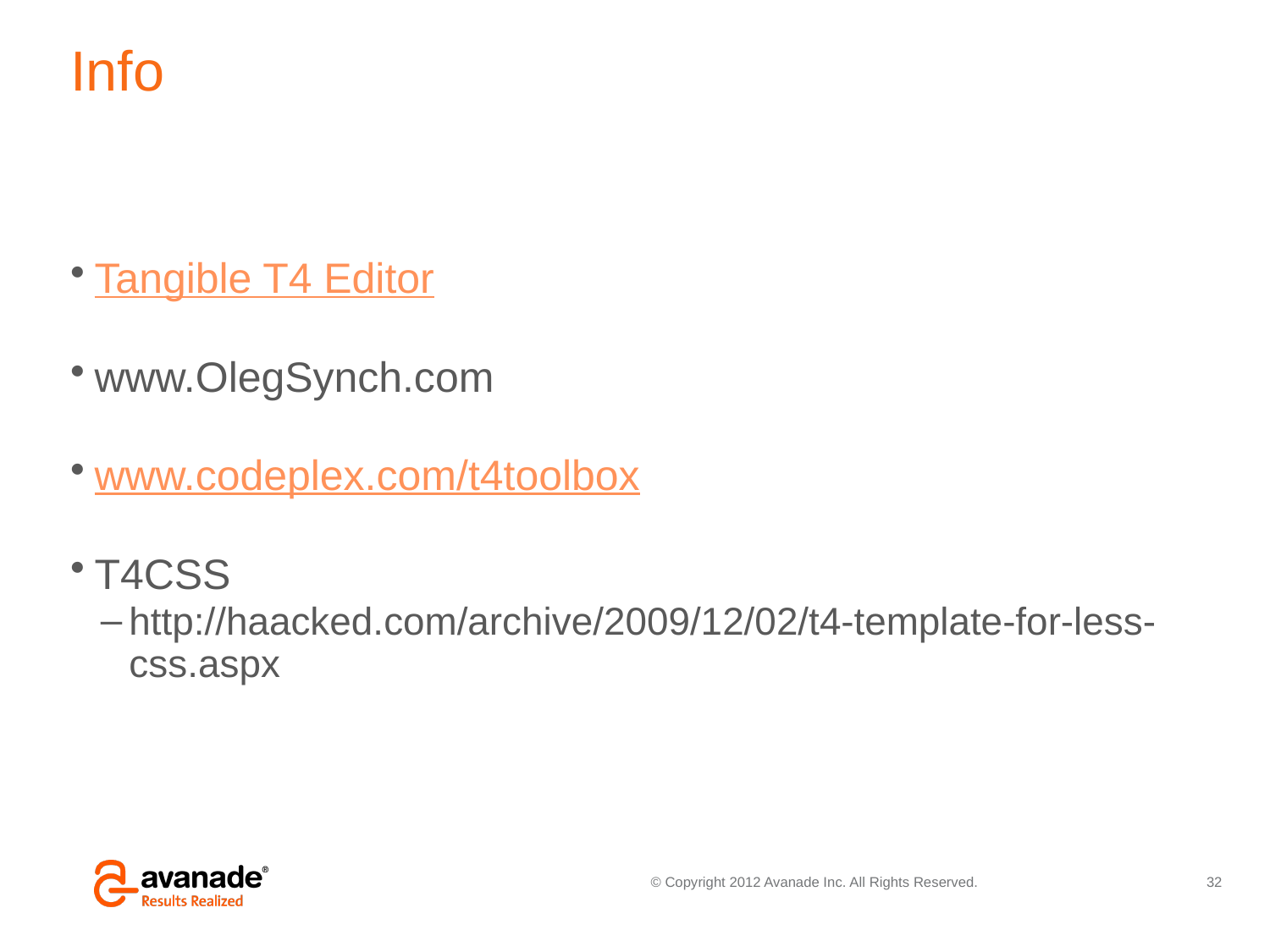

# Info

Tangible T4 Editor

www.OlegSynch.com

www.codeplex.com/t4toolbox

T4CSS
http://haacked.com/archive/2009/12/02/t4-template-for-less-css.aspx

32